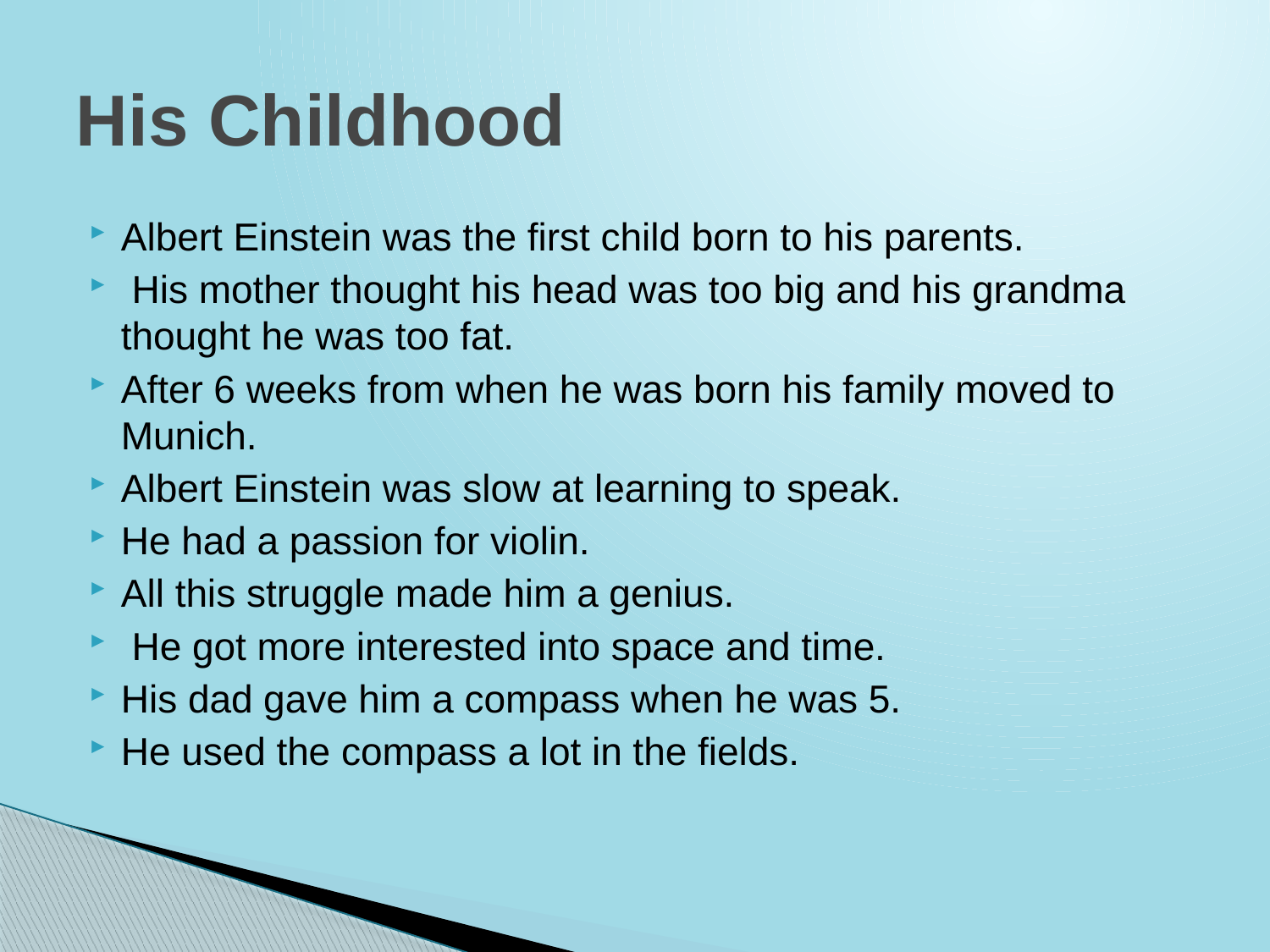

# His Childhood
Albert Einstein was the first child born to his parents.
 His mother thought his head was too big and his grandma thought he was too fat.
After 6 weeks from when he was born his family moved to Munich.
Albert Einstein was slow at learning to speak.
He had a passion for violin.
All this struggle made him a genius.
 He got more interested into space and time.
His dad gave him a compass when he was 5.
He used the compass a lot in the fields.